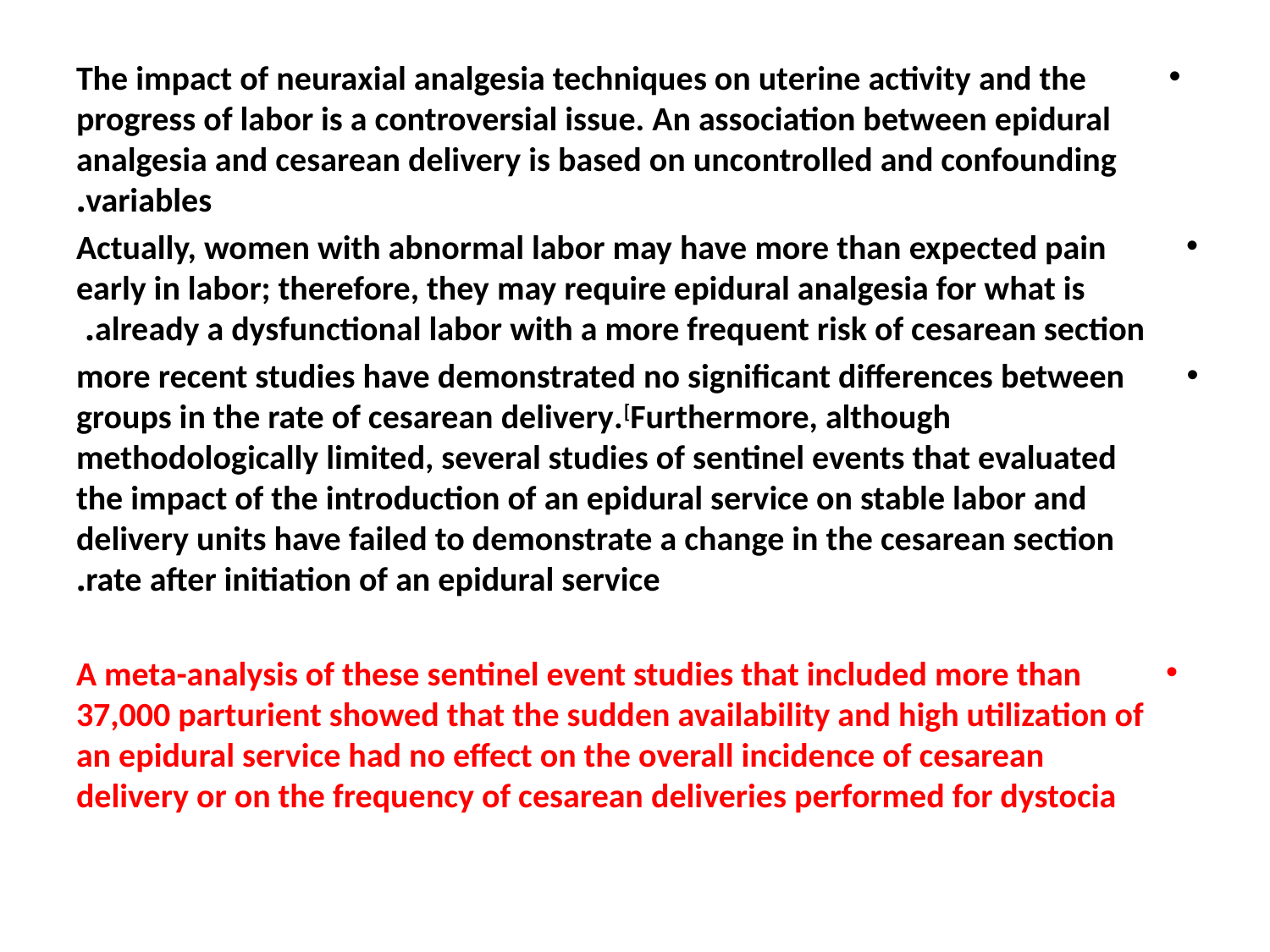

#
The impact of neuraxial analgesia techniques on uterine activity and the progress of labor is a controversial issue. An association between epidural analgesia and cesarean delivery is based on uncontrolled and confounding variables.
 Actually, women with abnormal labor may have more than expected pain early in labor; therefore, they may require epidural analgesia for what is already a dysfunctional labor with a more frequent risk of cesarean section.
more recent studies have demonstrated no significant differences between groups in the rate of cesarean delivery.[Furthermore, although methodologically limited, several studies of sentinel events that evaluated the impact of the introduction of an epidural service on stable labor and delivery units have failed to demonstrate a change in the cesarean section rate after initiation of an epidural service.

A meta-analysis of these sentinel event studies that included more than 37,000 parturient showed that the sudden availability and high utilization of an epidural service had no effect on the overall incidence of cesarean delivery or on the frequency of cesarean deliveries performed for dystocia